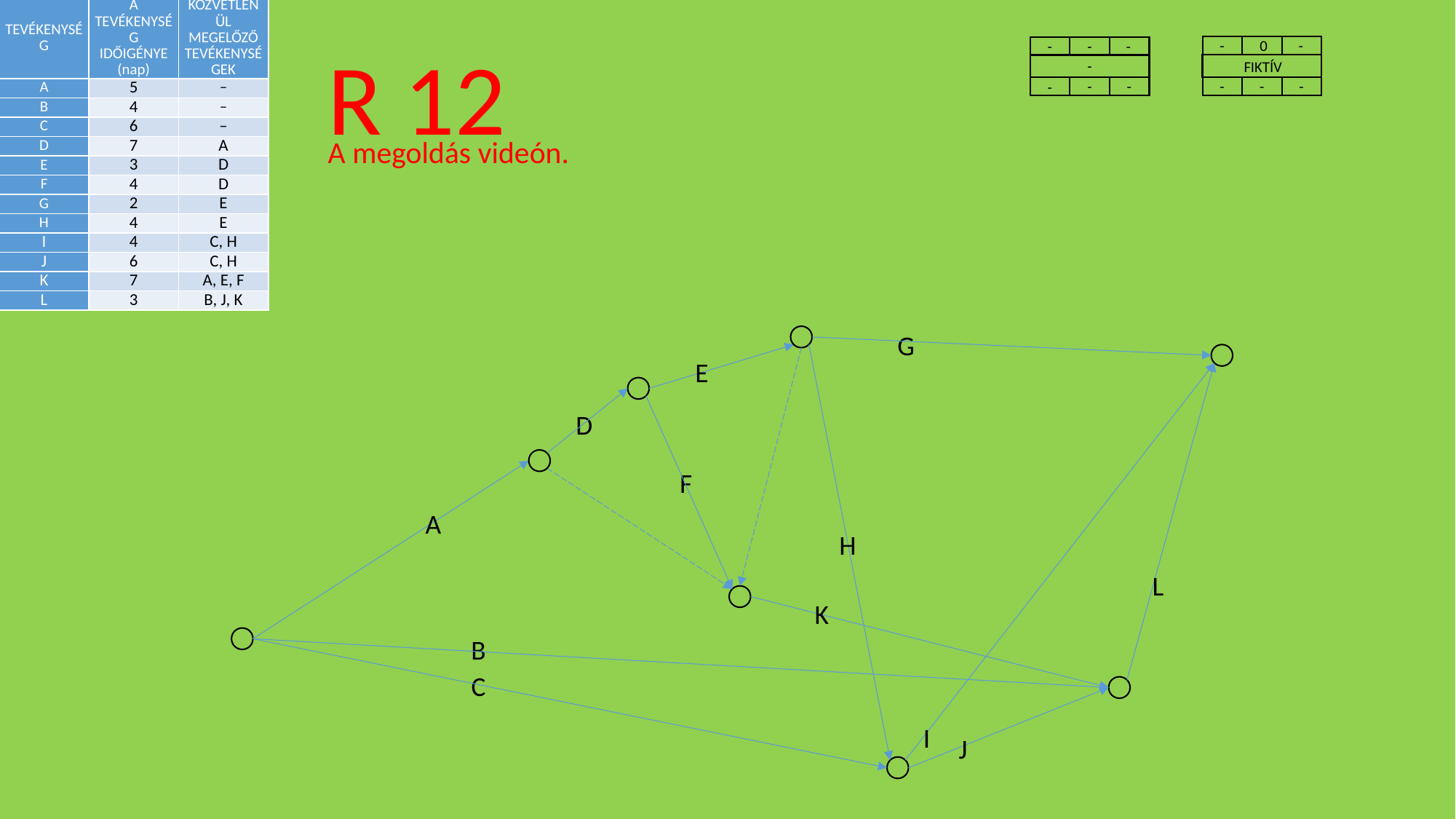

| TEVÉKENYSÉG | A TEVÉKENYSÉG IDŐIGÉNYE (nap) | KÖZVETLENÜL MEGELŐZŐ TEVÉKENYSÉGEK |
| --- | --- | --- |
| A | 5 | – |
| B | 4 | – |
| C | 6 | – |
| D | 7 | A |
| E | 3 | D |
| F | 4 | D |
| G | 2 | E |
| H | 4 | E |
| I | 4 | C, H |
| J | 6 | C, H |
| K | 7 | A, E, F |
| L | 3 | B, J, K |
R 12
-
0
-

FIKTÍV
-
-
-
-
-
-

-
-
-
-
A megoldás videón.
G

E

D

F
A
H
L

K
B

C

I
J